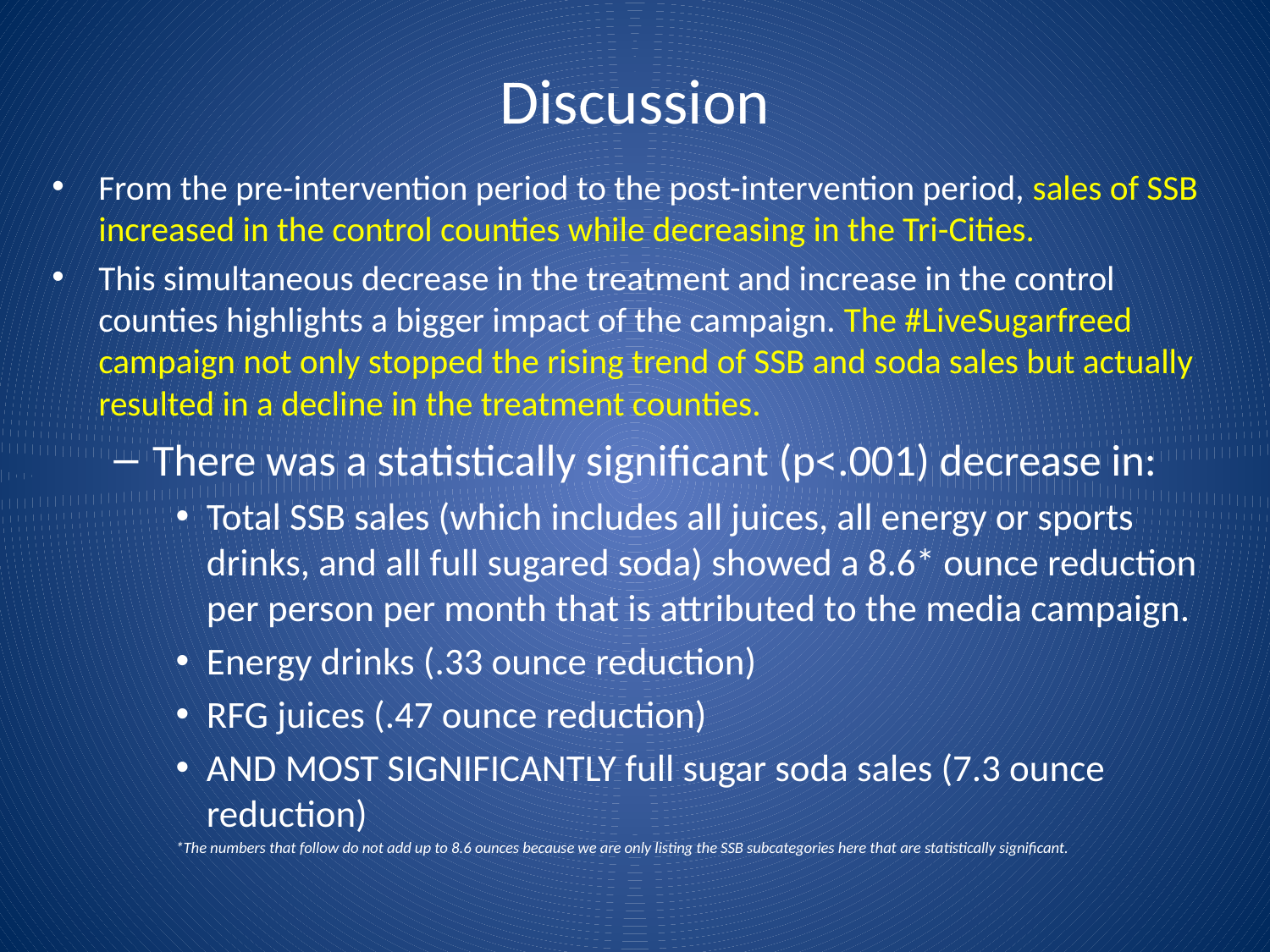

# Discussion
From the pre-intervention period to the post-intervention period, sales of SSB increased in the control counties while decreasing in the Tri-Cities.
This simultaneous decrease in the treatment and increase in the control counties highlights a bigger impact of the campaign. The #LiveSugarfreed campaign not only stopped the rising trend of SSB and soda sales but actually resulted in a decline in the treatment counties.
There was a statistically significant (p<.001) decrease in:
Total SSB sales (which includes all juices, all energy or sports drinks, and all full sugared soda) showed a 8.6* ounce reduction per person per month that is attributed to the media campaign.
Energy drinks (.33 ounce reduction)
RFG juices (.47 ounce reduction)
AND MOST SIGNIFICANTLY full sugar soda sales (7.3 ounce reduction)
*The numbers that follow do not add up to 8.6 ounces because we are only listing the SSB subcategories here that are statistically significant.